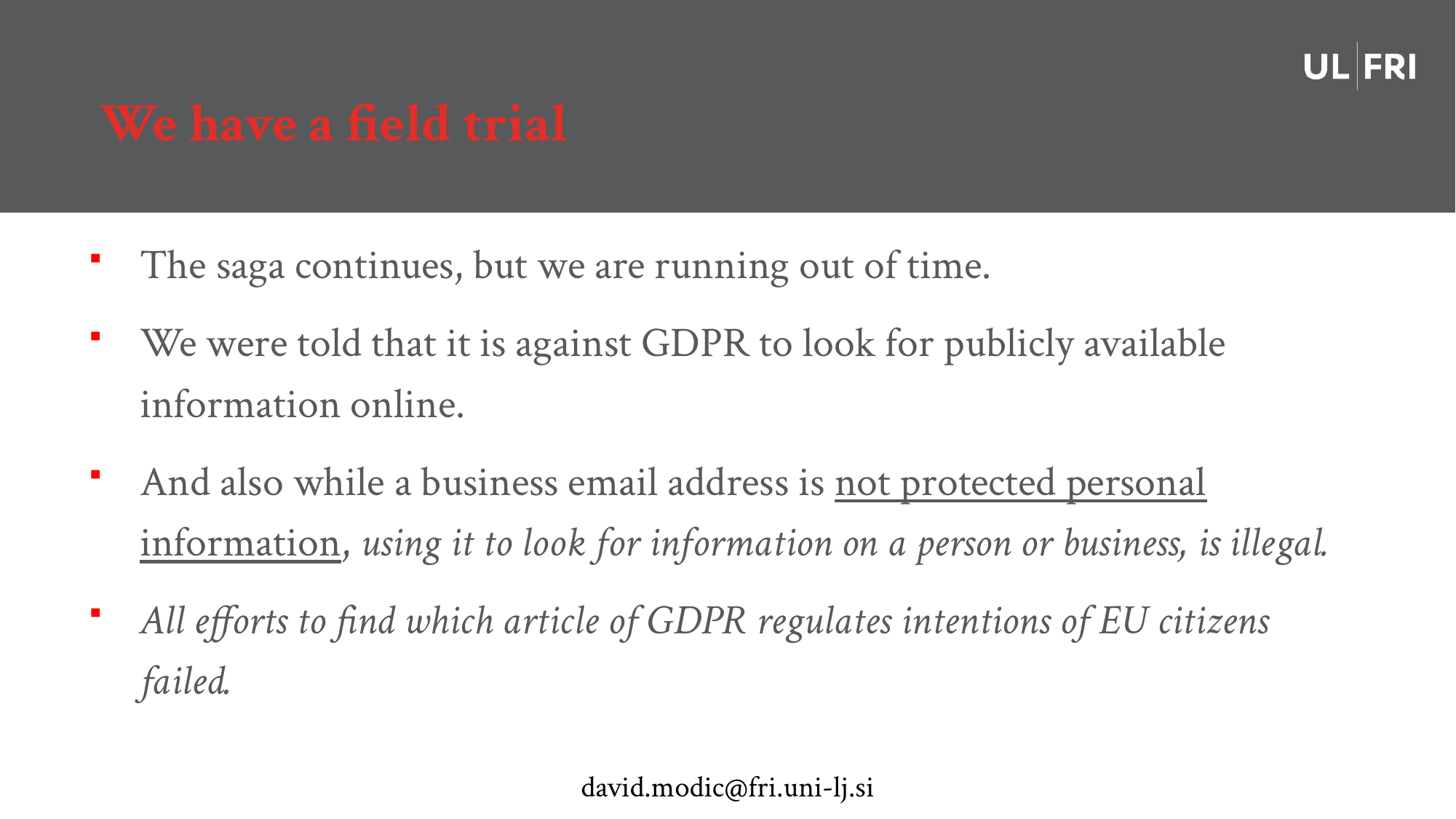

# We have a field trial
The saga continues, but we are running out of time.
We were told that it is against GDPR to look for publicly available information online.
And also while a business email address is not protected personal information, using it to look for information on a person or business, is illegal.
All efforts to find which article of GDPR regulates intentions of EU citizens failed.

13
david.modic@fri.uni-lj.si